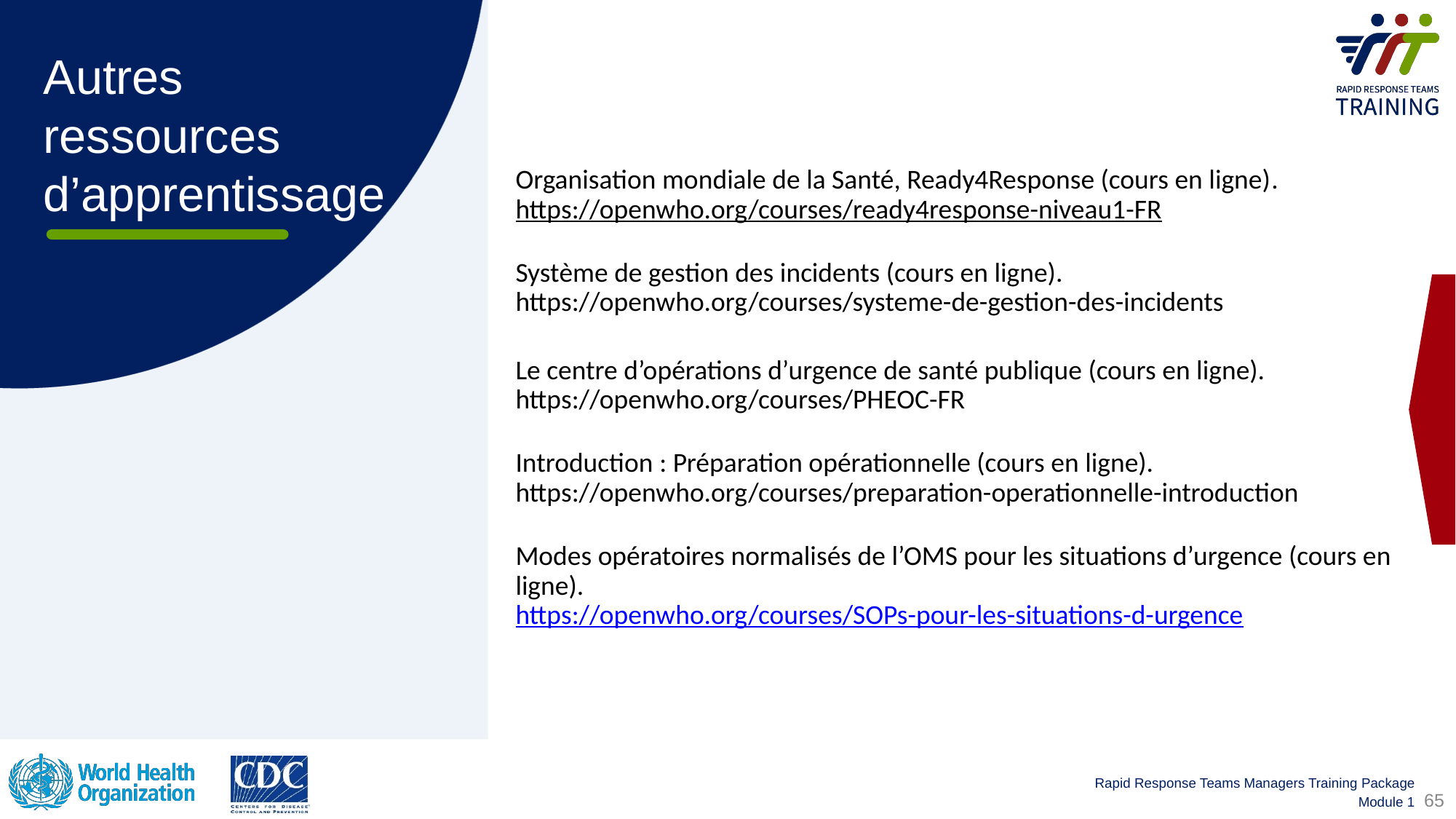

Organisation mondiale de la Santé, Ready4Response (cours en ligne).
https://openwho.org/courses/ready4response-niveau1-FR

Système de gestion des incidents (cours en ligne).
https://openwho.org/courses/systeme-de-gestion-des-incidents

Le centre d’opérations d’urgence de santé publique (cours en ligne).
https://openwho.org/courses/PHEOC-FR

Introduction : Préparation opérationnelle (cours en ligne).
https://openwho.org/courses/preparation-operationnelle-introduction

Modes opératoires normalisés de l’OMS pour les situations d’urgence (cours en ligne).
https://openwho.org/courses/SOPs-pour-les-situations-d-urgence

65